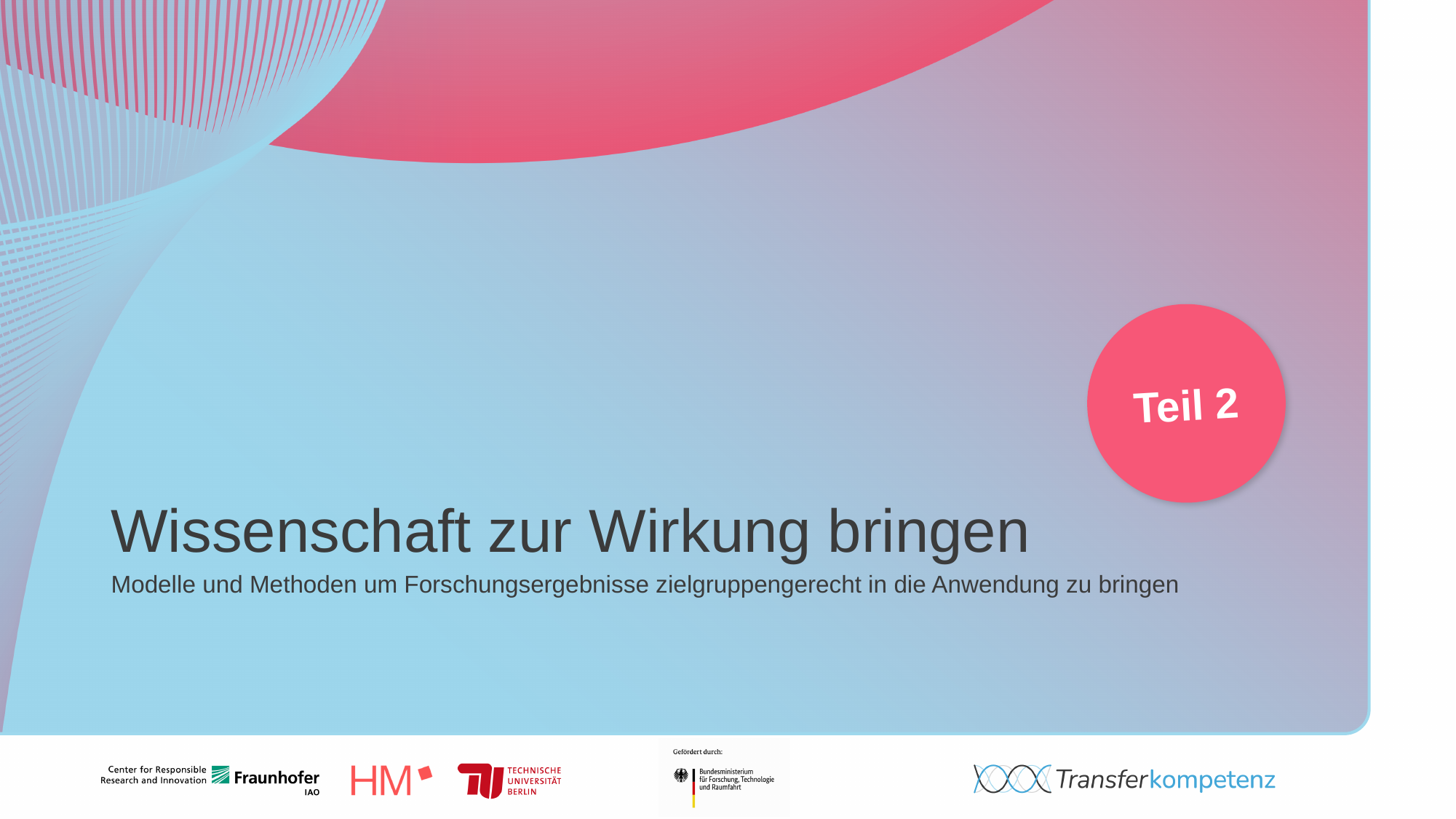

# Wissenschaft zur Wirkung bringen
Teil 2
Modelle und Methoden um Forschungsergebnisse zielgruppengerecht in die Anwendung zu bringen